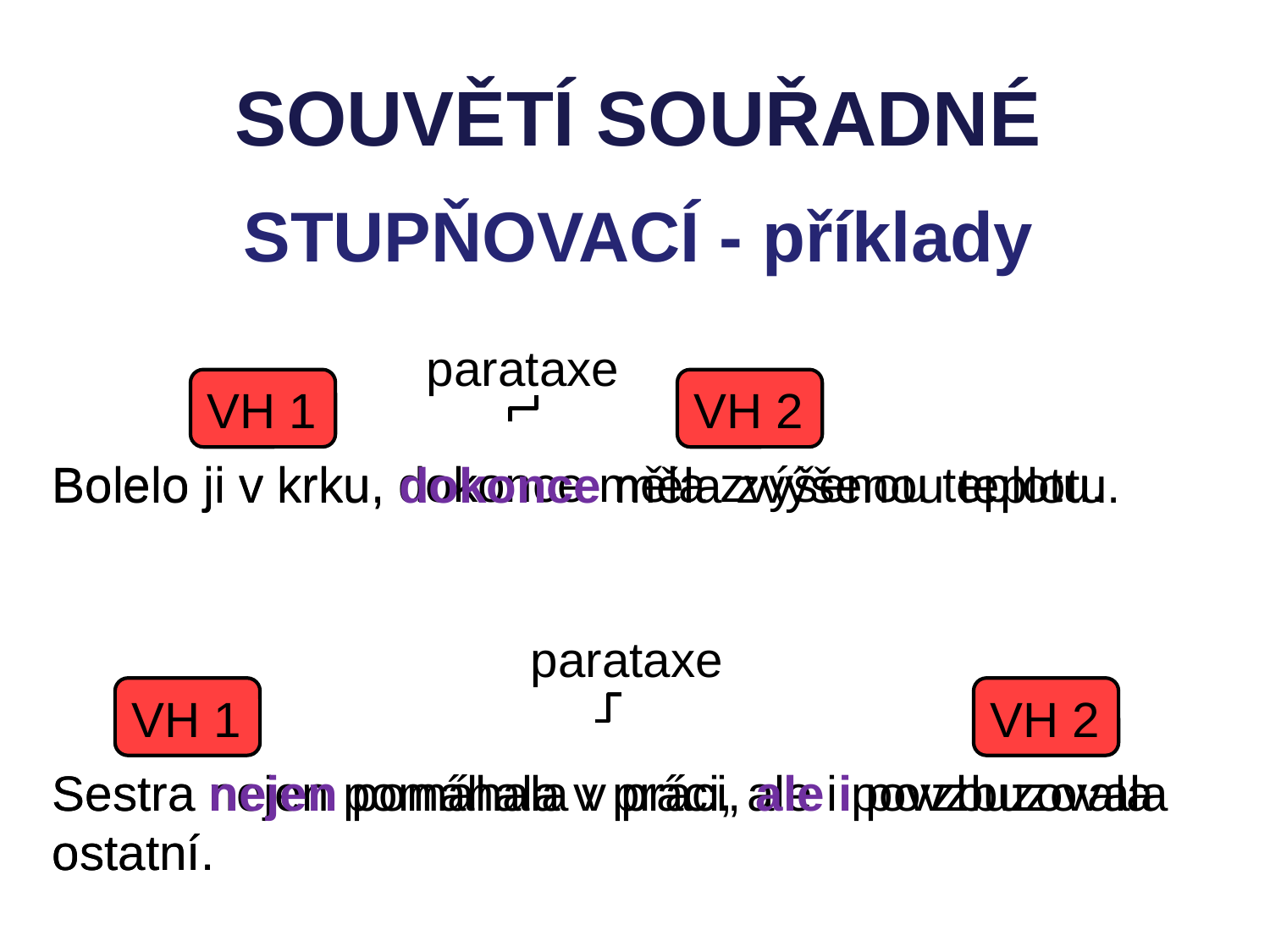

SOUVĚTÍ SOUŘADNÉ
STUPŇOVACÍ - příklady
parataxe
VH 1
VH 2
Bolelo ji v krku, dokonce měla zvýšenou teplotu.
Bolelo ji v krku, dokonce měla zvýšenou teplotu.
parataxe
VH 1
VH 2
Sestra nejen pomáhala v práci, ale i povzbuzovala ostatní.
Sestra nejen pomáhala v práci, ale i povzbuzovala ostatní.